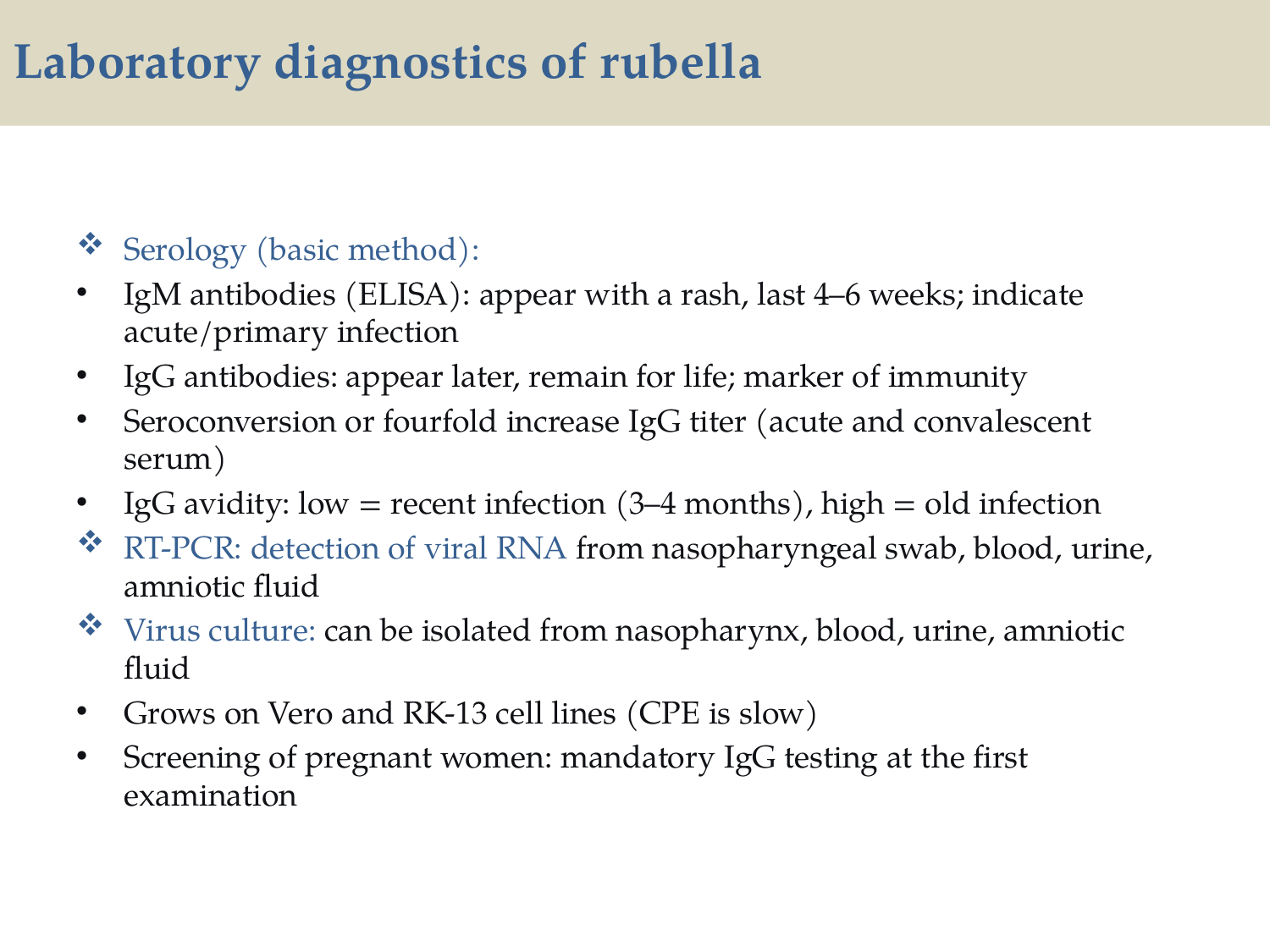

# Laboratory diagnostics of rubella
Serology (basic method):
IgM antibodies (ELISA): appear with a rash, last 4–6 weeks; indicate acute/primary infection
IgG antibodies: appear later, remain for life; marker of immunity
Seroconversion or fourfold increase IgG titer (acute and convalescent serum)
IgG avidity: low = recent infection (3–4 months), high = old infection
RT-PCR: detection of viral RNA from nasopharyngeal swab, blood, urine, amniotic fluid
Virus culture: can be isolated from nasopharynx, blood, urine, amniotic fluid
Grows on Vero and RK-13 cell lines (CPE is slow)
Screening of pregnant women: mandatory IgG testing at the first examination